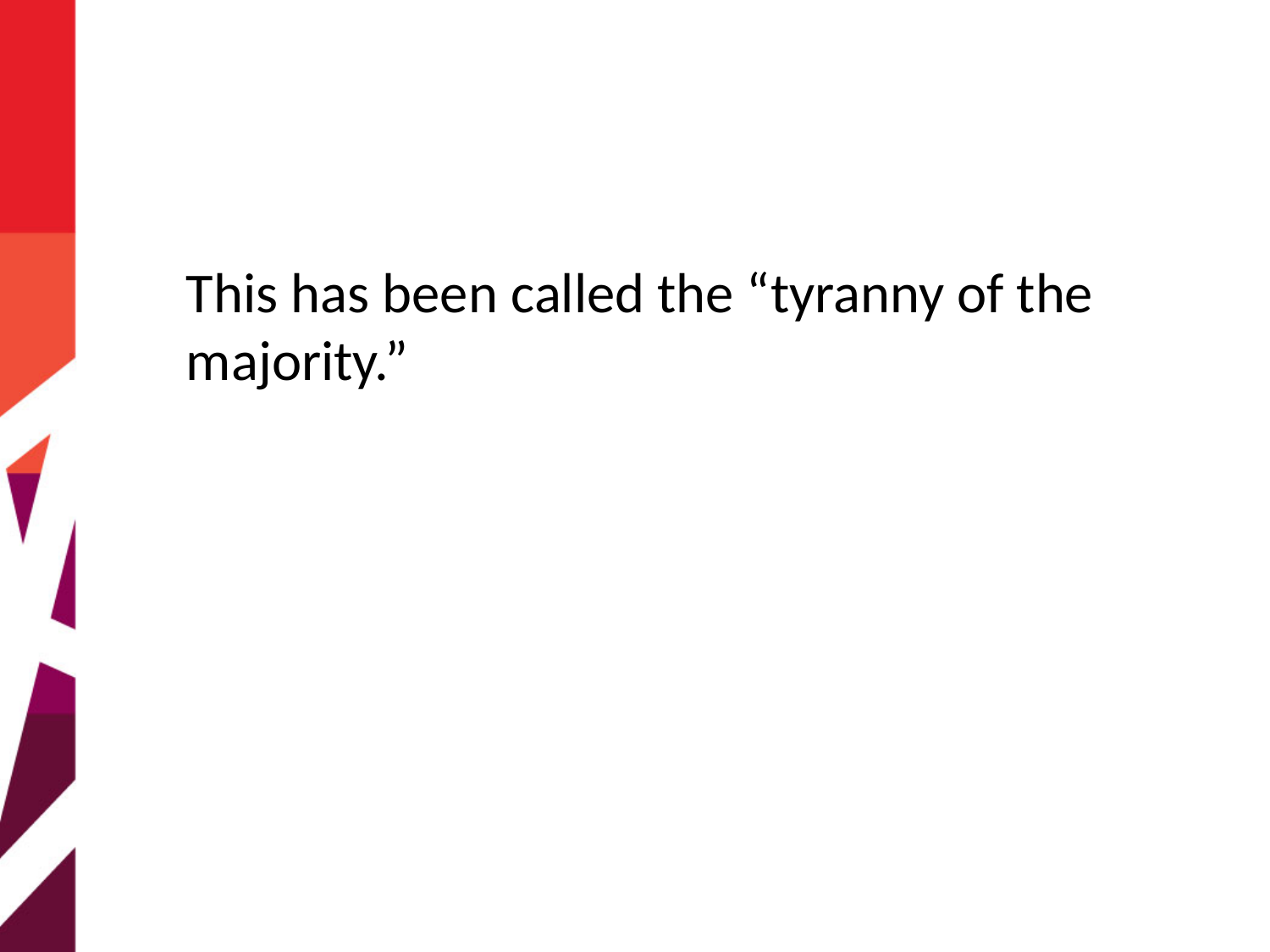

#
This has been called the “tyranny of the majority.”